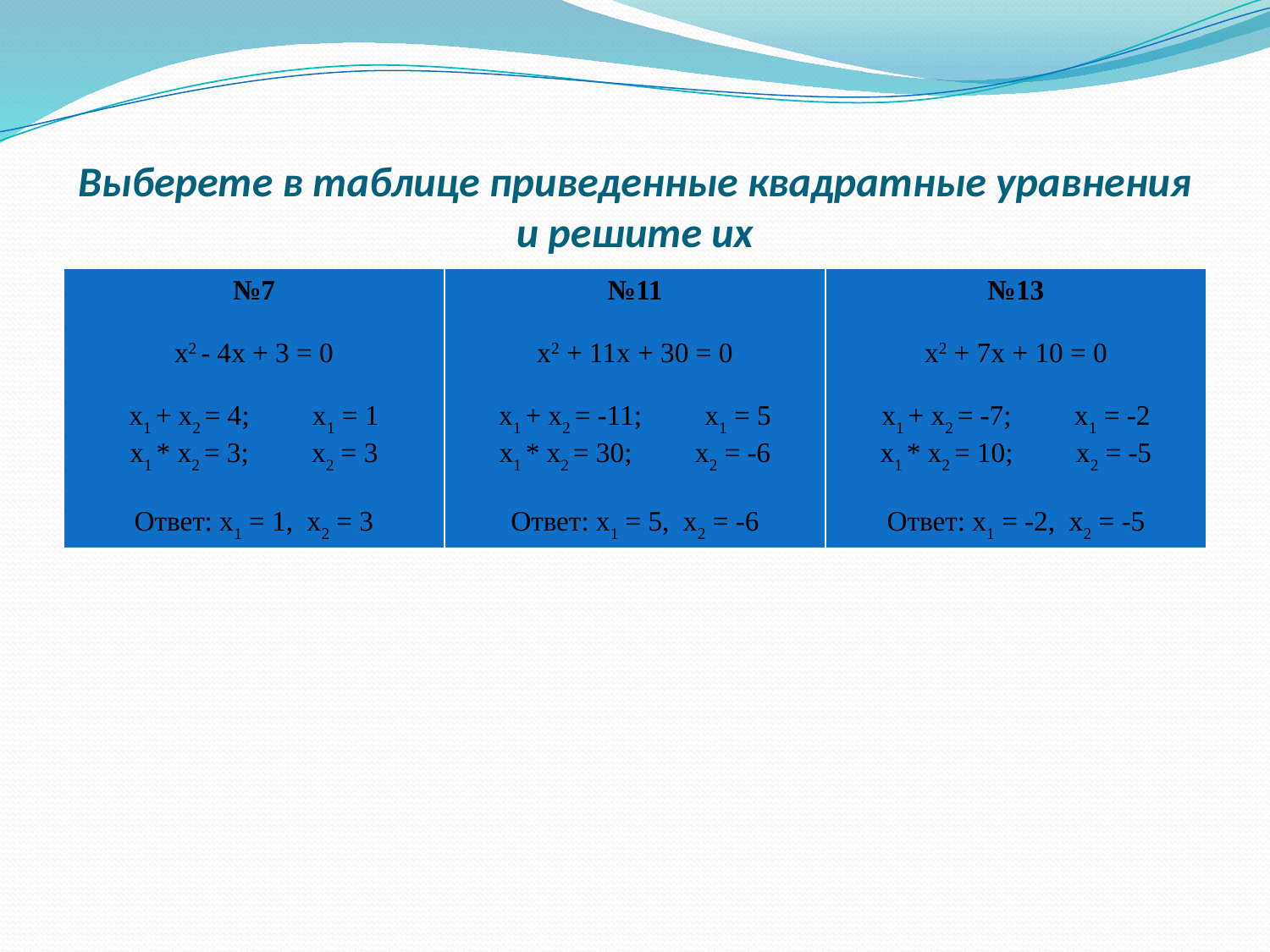

# Выберете в таблице приведенные квадратные уравнения и решите их
| №7 х2 - 4х + 3 = 0 х1 + х2 = 4; х1 = 1 х1 \* х2 = 3; х2 = 3 Ответ: х1 = 1, х2 = 3 | №11 х2 + 11х + 30 = 0 х1 + х2 = -11; х1 = 5 х1 \* х2 = 30; х2 = -6 Ответ: х1 = 5, х2 = -6 | №13 х2 + 7х + 10 = 0 х1 + х2 = -7; х1 = -2 х1 \* х2 = 10; х2 = -5 Ответ: х1 = -2, х2 = -5 |
| --- | --- | --- |